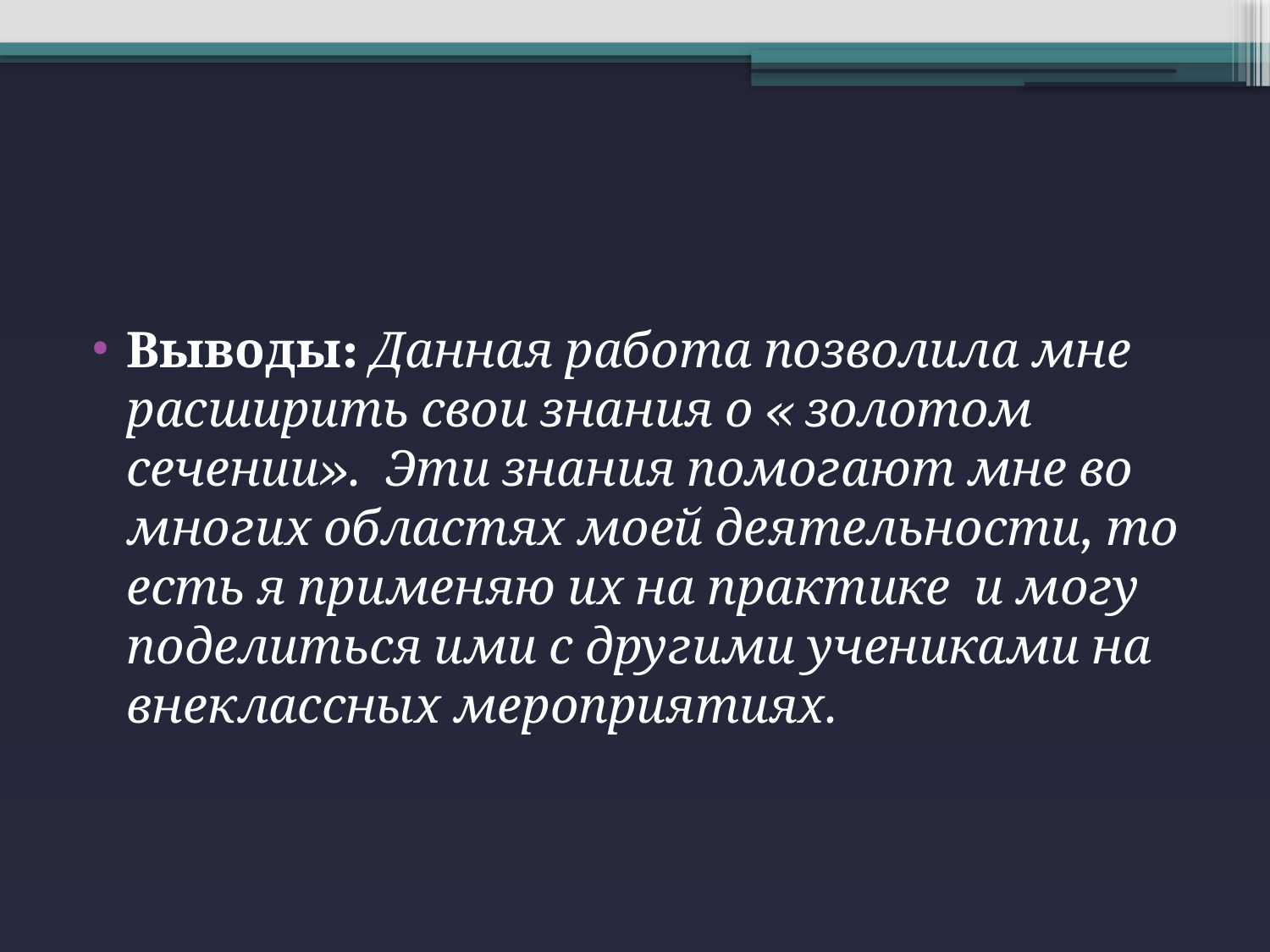

#
Выводы: Данная работа позволила мне расширить свои знания о « золотом сечении».  Эти знания помогают мне во многих областях моей деятельности, то есть я применяю их на практике  и могу поделиться ими с другими учениками на внеклассных мероприятиях.